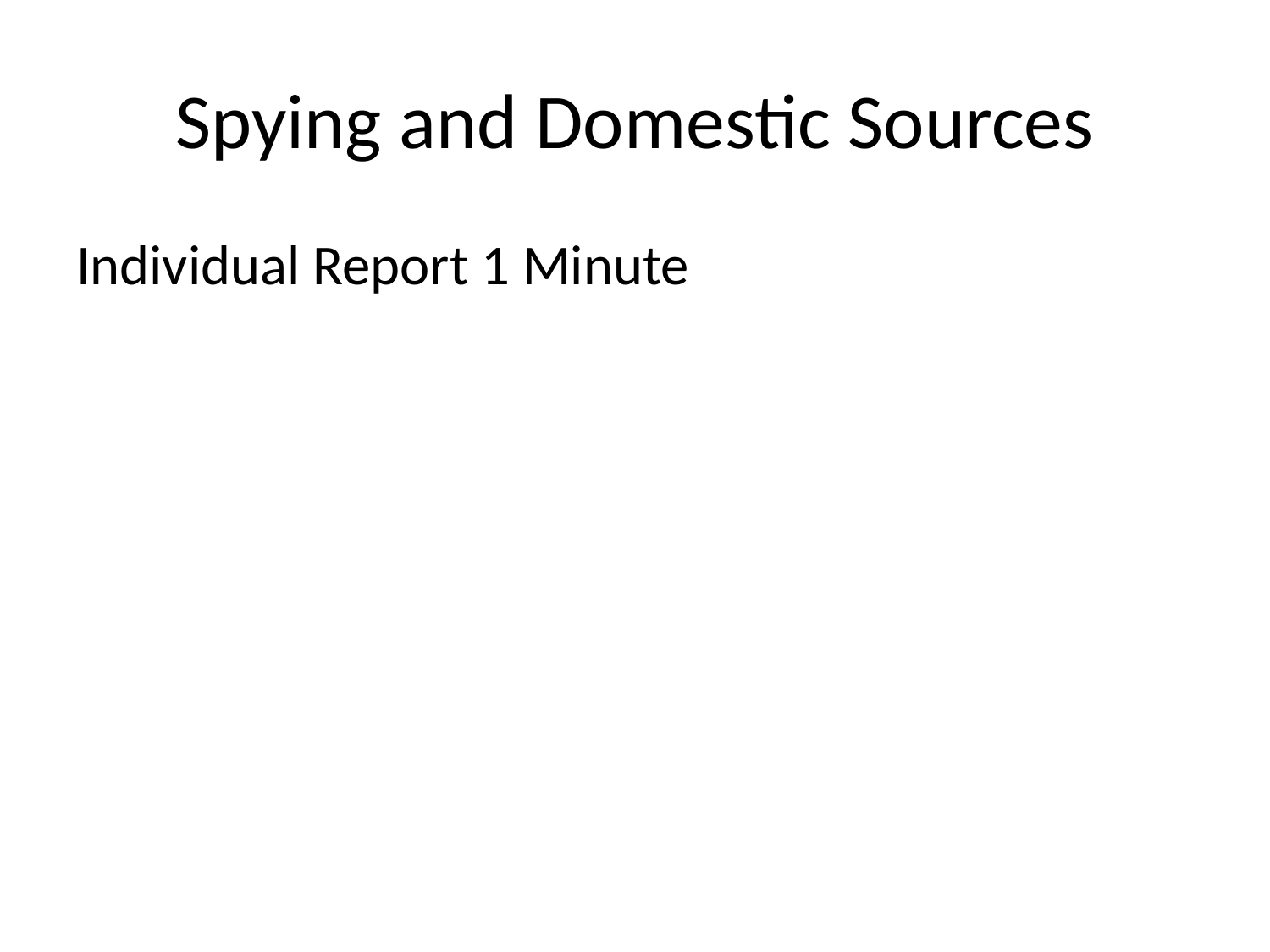

# Spying and Domestic Sources
Individual Report 1 Minute